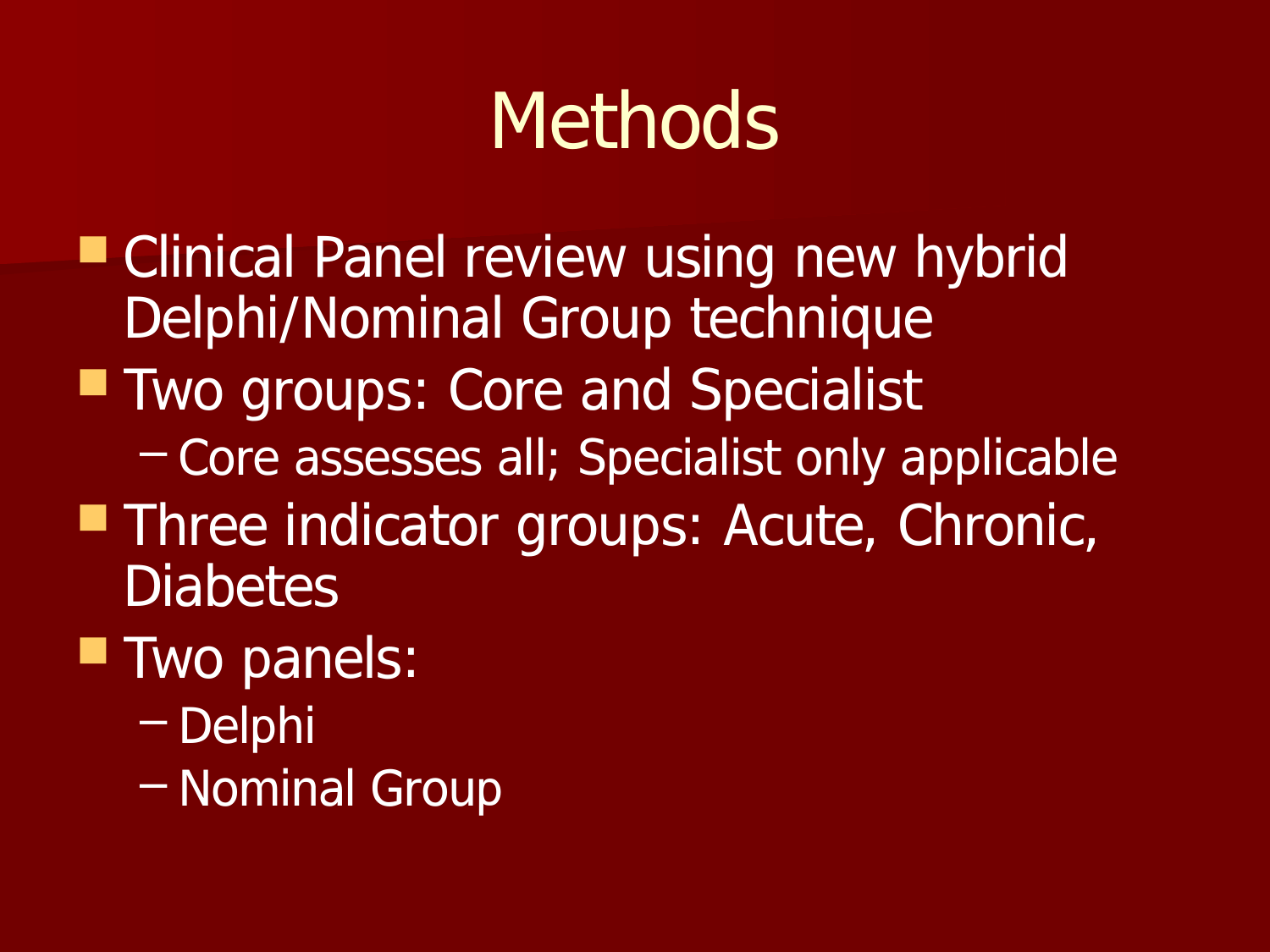

# Methods
Clinical Panel review using new hybrid Delphi/Nominal Group technique
Two groups: Core and Specialist
Core assesses all; Specialist only applicable
Three indicator groups: Acute, Chronic, Diabetes
Two panels:
Delphi
Nominal Group